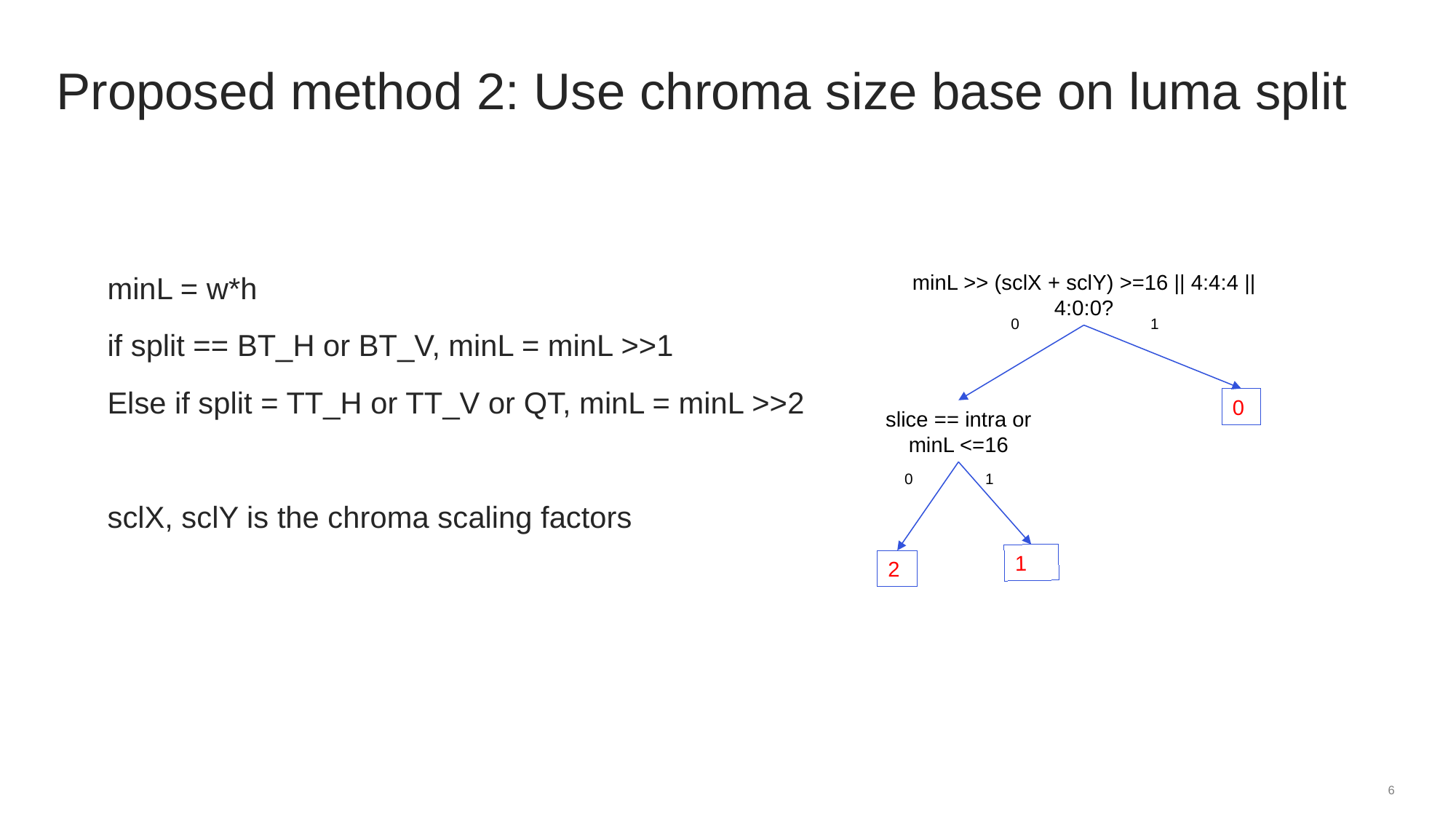

# Proposed method 2: Use chroma size base on luma split

minL = w*h
if split == BT_H or BT_V, minL = minL >>1
Else if split = TT_H or TT_V or QT, minL = minL >>2

sclX, sclY is the chroma scaling factors
minL >> (sclX + sclY) >=16 || 4:4:4 || 4:0:0?
0
1
0
slice == intra or minL <=16
0
1
1
2